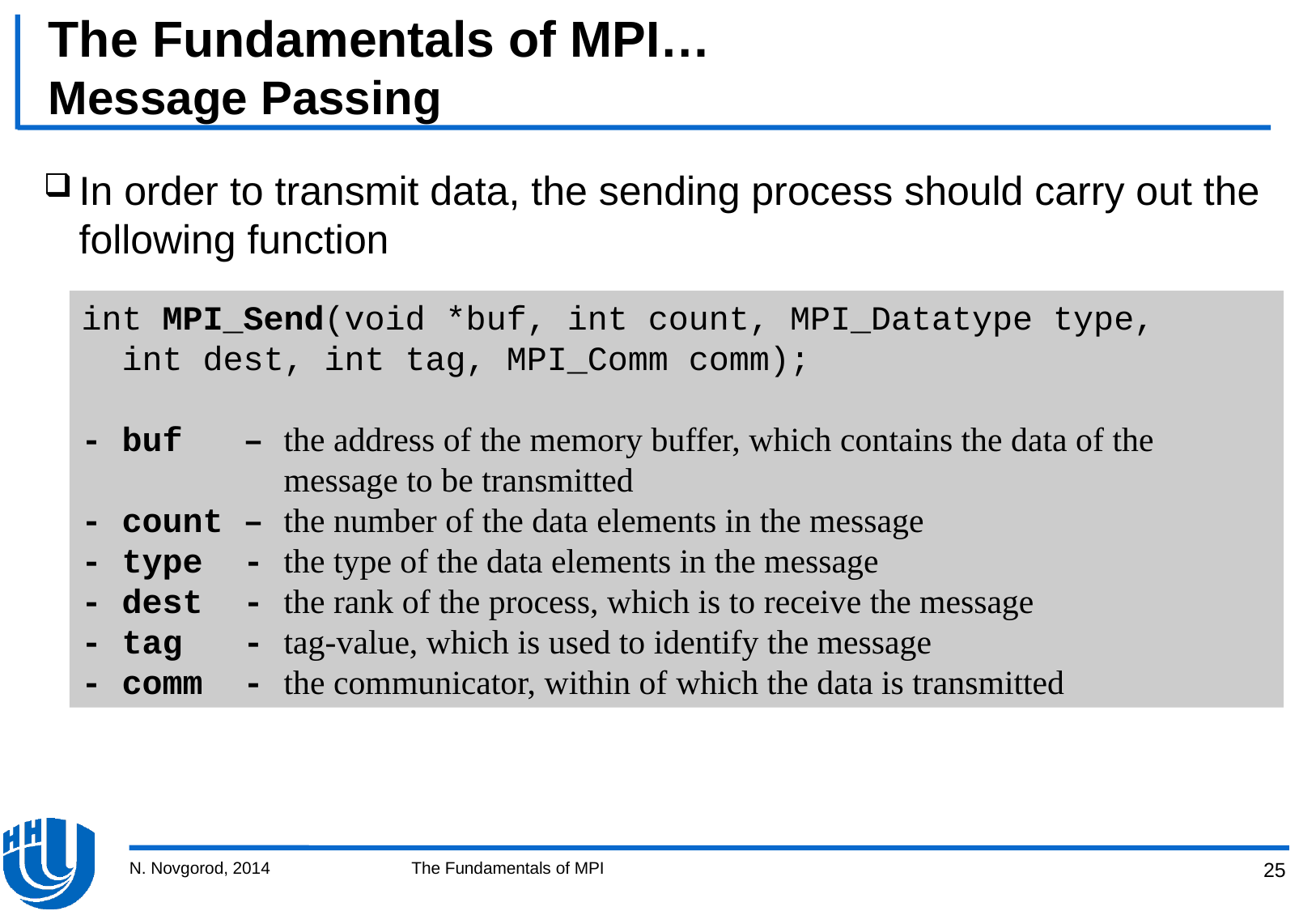

# The Fundamentals of MPI… Message Passing
In order to transmit data, the sending process should carry out the following function
int MPI_Send(void *buf, int count, MPI_Datatype type,
  int dest, int tag, MPI_Comm comm);

- buf   – the address of the memory buffer, which contains the data of the
          message to be transmitted
- count – the number of the data elements in the message
- type  - the type of the data elements in the message
- dest  - the rank of the process, which is to receive the message
- tag   - tag-value, which is used to identify the message
- comm  - the communicator, within of which the data is transmitted
N. Novgorod, 2014
The Fundamentals of MPI
25